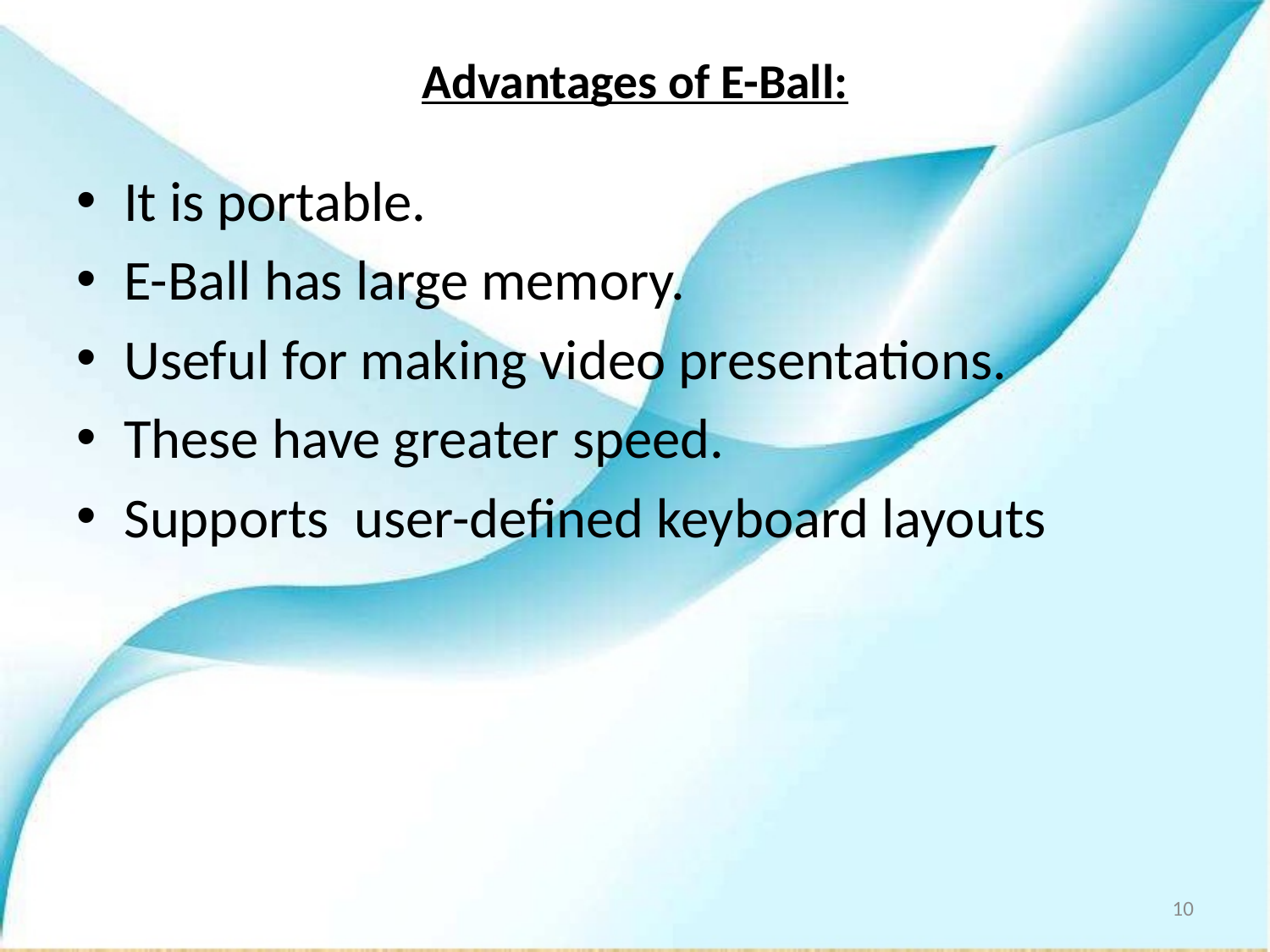

# Advantages of E-Ball:
It is portable.
E-Ball has large memory.
Useful for making video presentations.
These have greater speed.
Supports  user-defined keyboard layouts

10